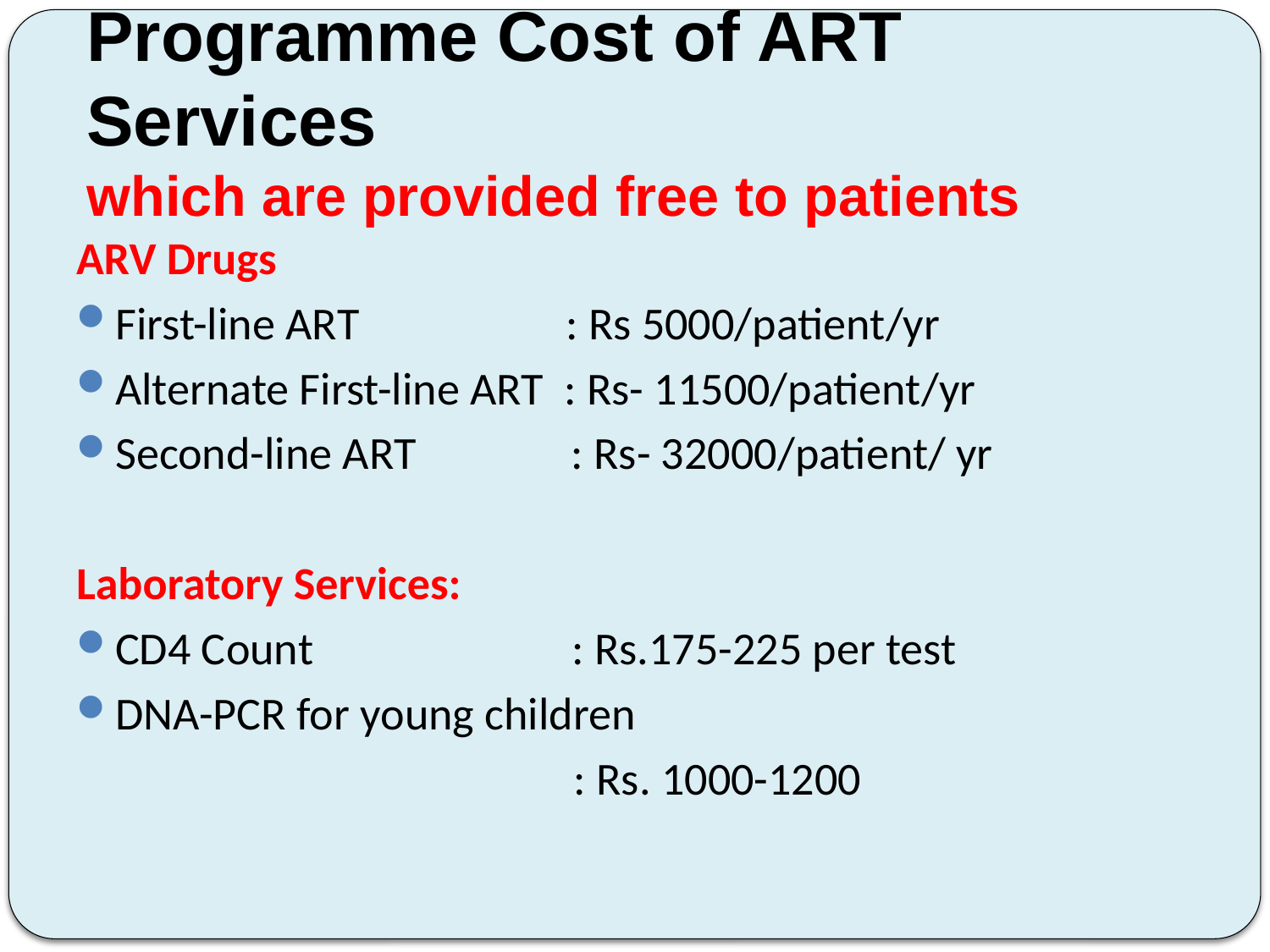

# Programme Cost of ART Services which are provided free to patients
ARV Drugs
First-line ART                    : Rs 5000/patient/yr
Alternate First-line ART  : Rs- 11500/patient/yr
Second-line ART               : Rs- 32000/patient/ yr

Laboratory Services:
CD4 Count                         : Rs.175-225 per test
DNA-PCR for young children
                                                : Rs. 1000-1200